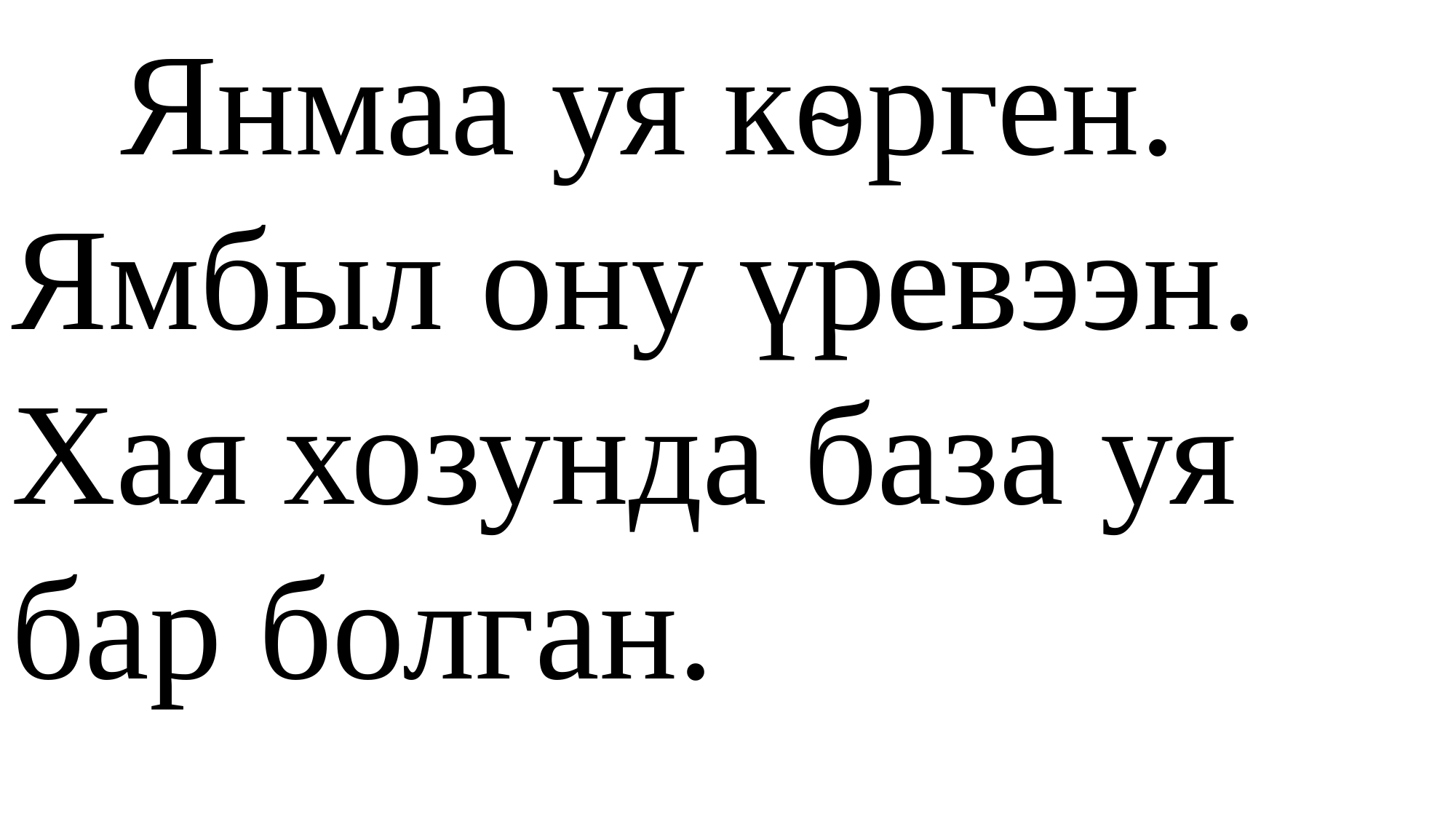

Янмаа уя кѳрген. Ямбыл ону үревээн. Хая хозунда база уя бар болган.